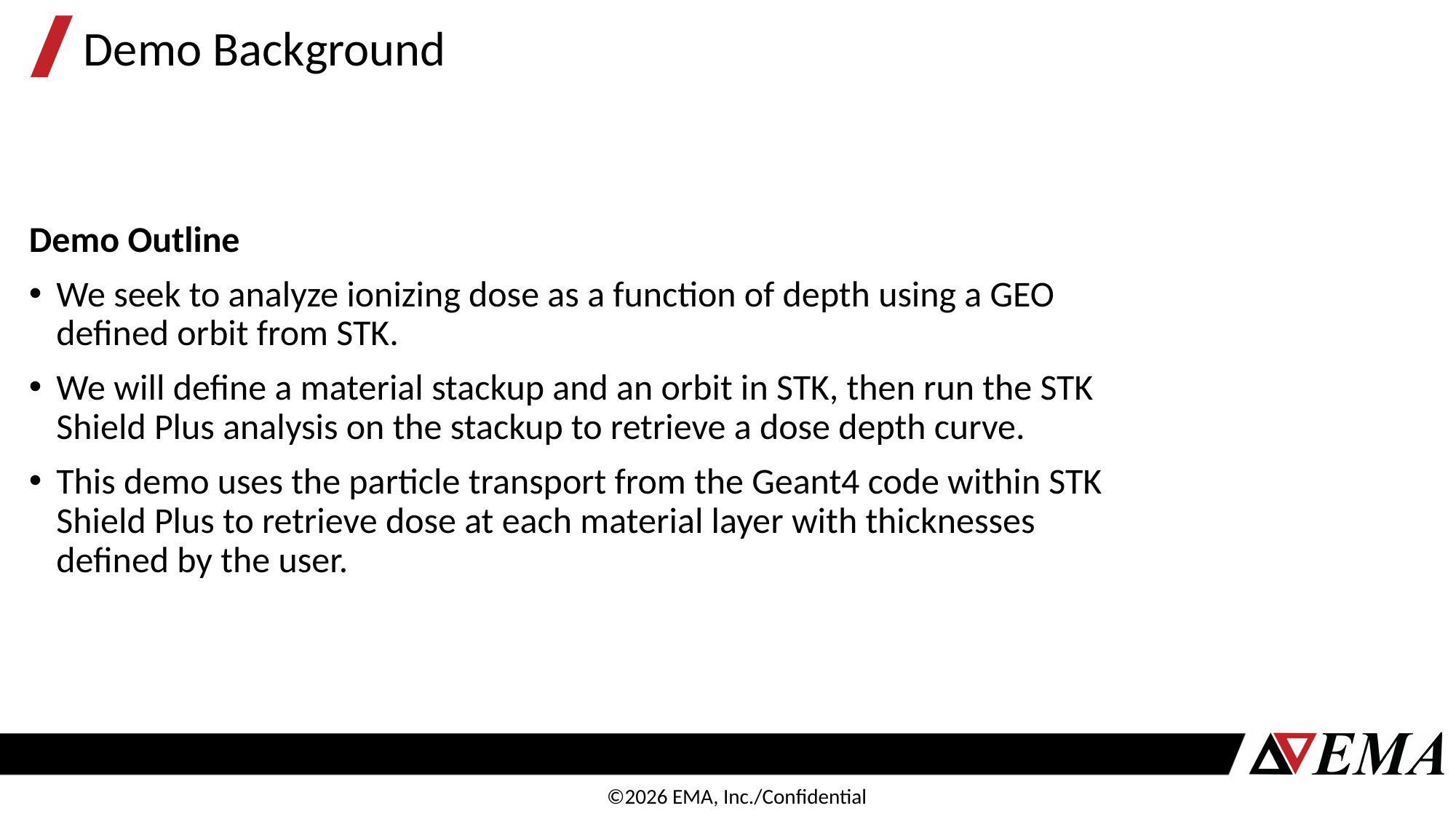

# Demo Background
Demo Outline
We seek to analyze ionizing dose as a function of depth using a GEO defined orbit from STK.
We will define a material stackup and an orbit in STK, then run the STK Shield Plus analysis on the stackup to retrieve a dose depth curve.
This demo uses the particle transport from the Geant4 code within STK Shield Plus to retrieve dose at each material layer with thicknesses defined by the user.